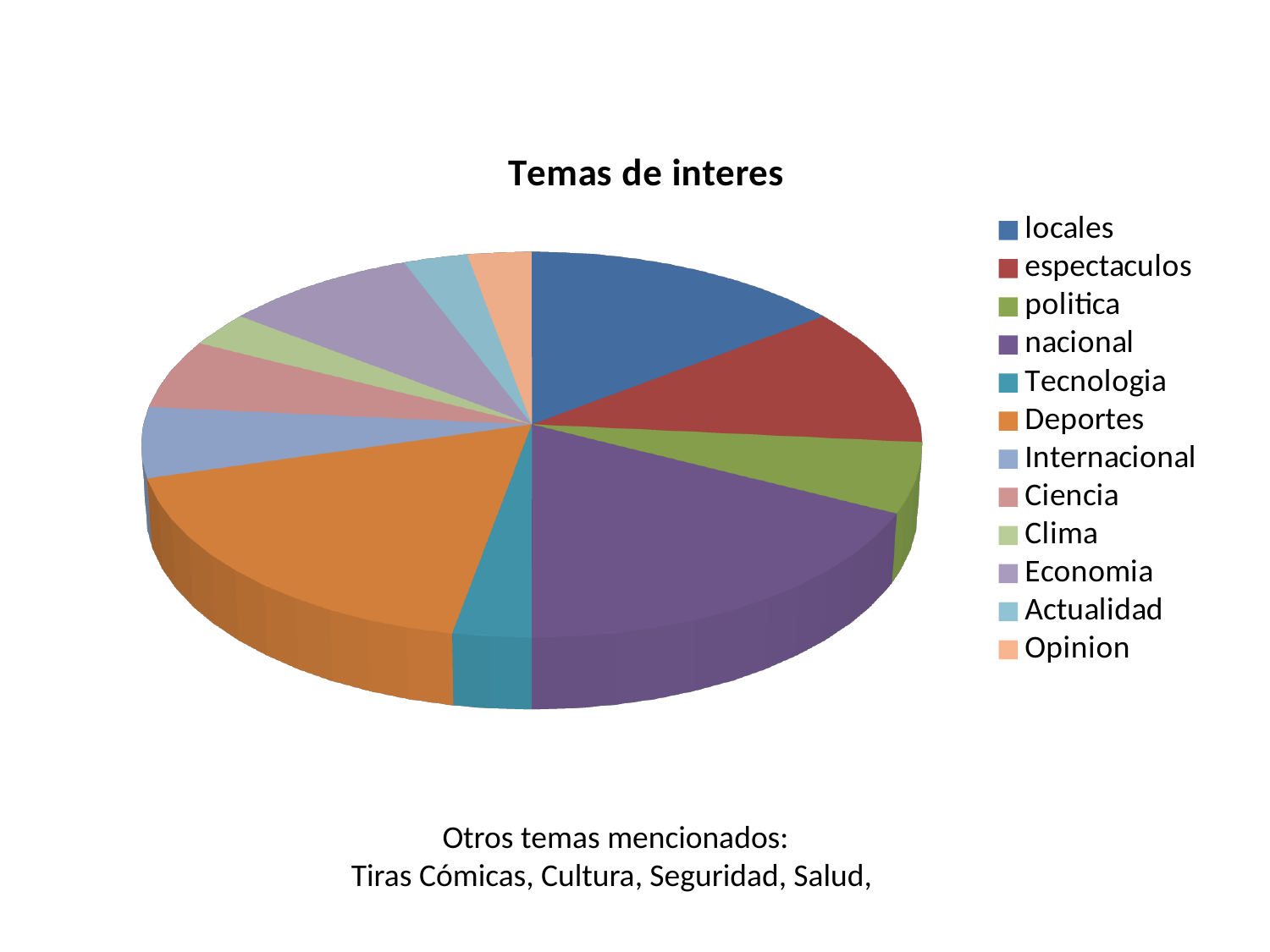

[unsupported chart]

# Otros temas mencionados: Tiras Cómicas, Cultura, Seguridad, Salud,